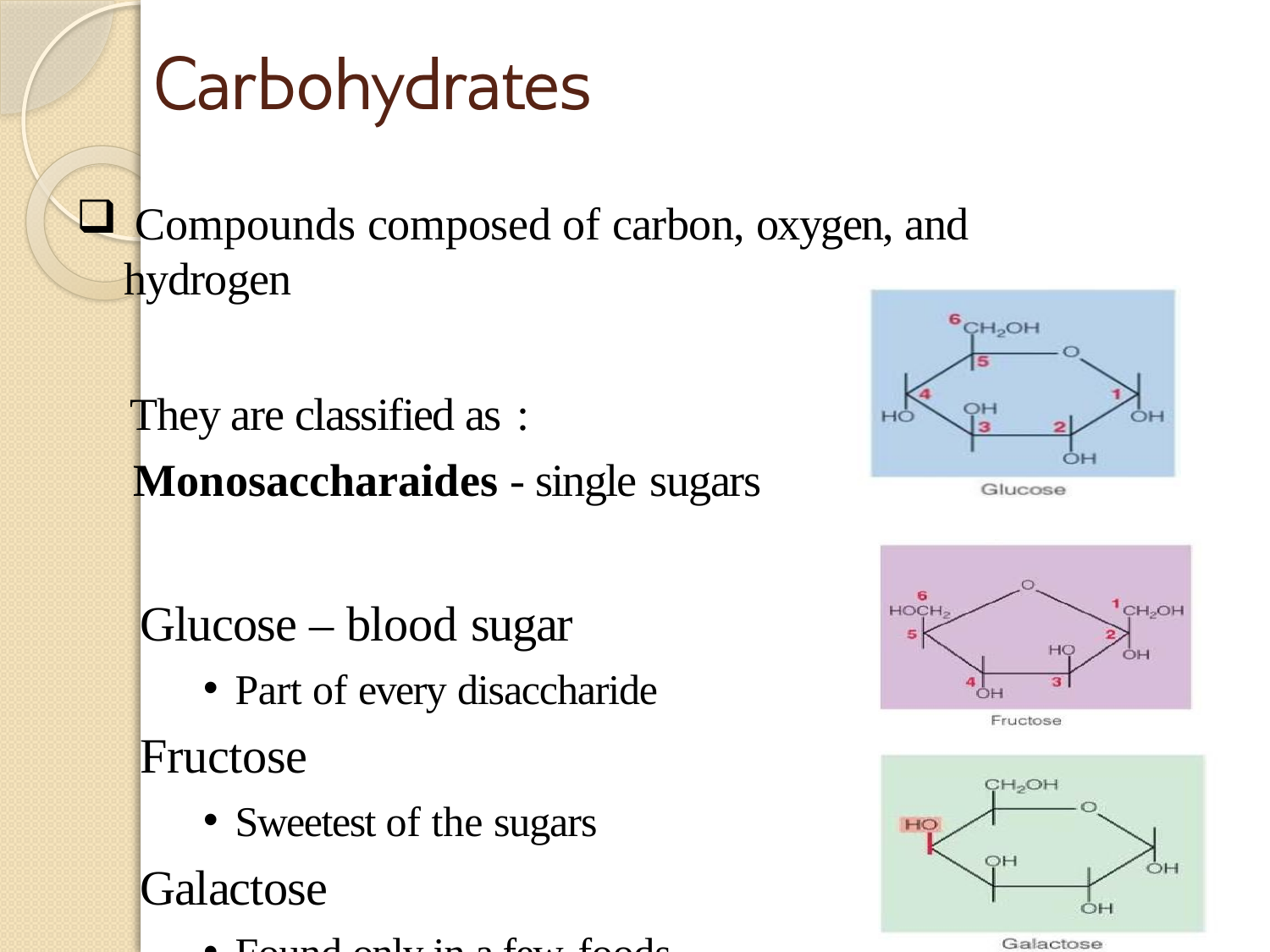

# Carbohydrates
 Compounds composed of carbon, oxygen, and hydrogen

    They are classified as :
   Monosaccharaides - single sugars

Glucose – blood sugar
Part of every disaccharide
Fructose
Sweetest of the sugars
Galactose
Found only in a few foods